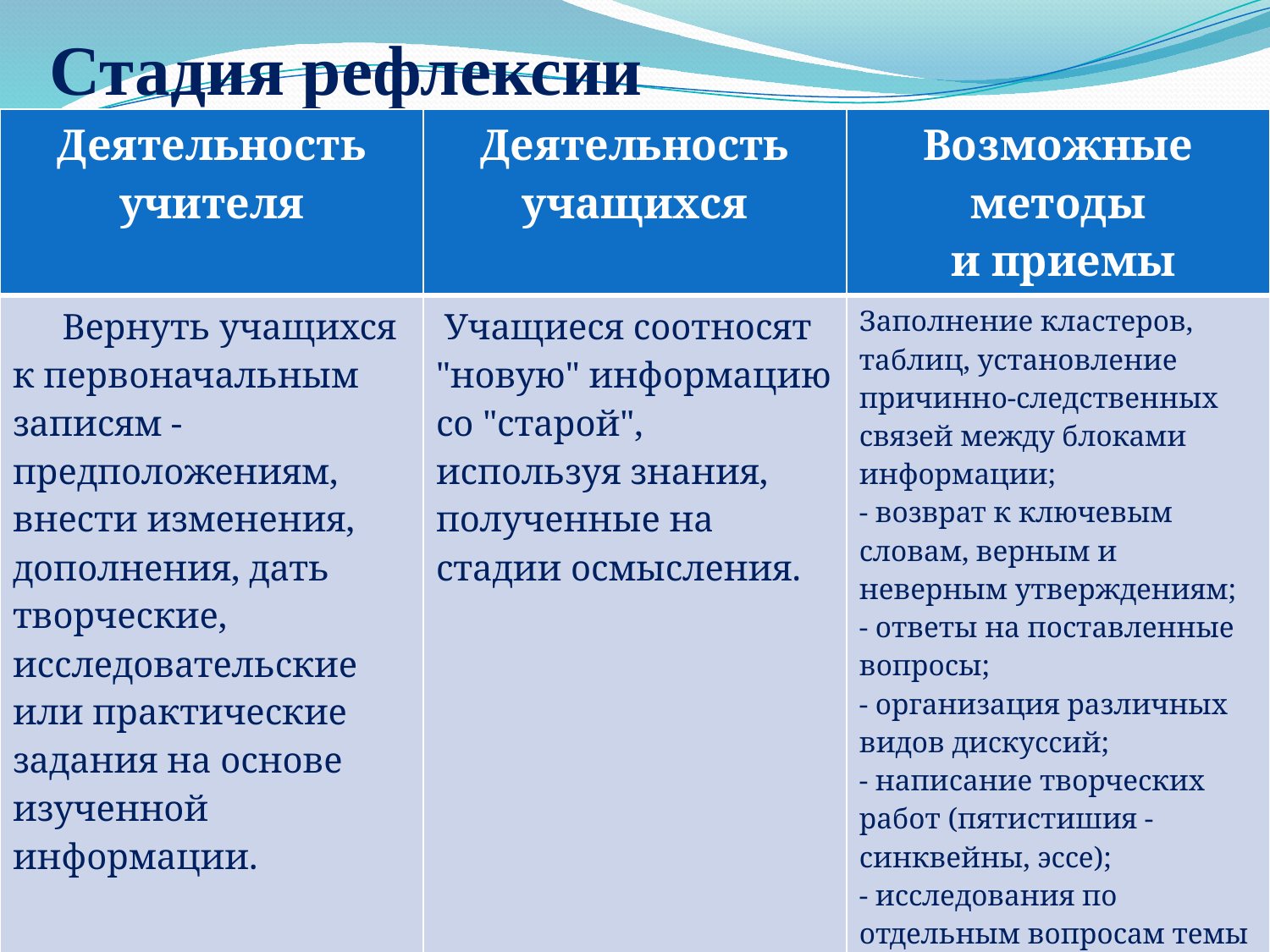

# Стадия рефлексии
| Деятельность учителя | Деятельность учащихся | Возможные методы и приемы |
| --- | --- | --- |
| Вернуть учащихся к первоначальным записям - предположениям, внести изменения, дополнения, дать творческие, исследовательские или практические задания на основе изученной информации. | Учащиеся соотносят "новую" информацию со "старой", используя знания, полученные на стадии осмысления. | Заполнение кластеров, таблиц, установление причинно-следственных связей между блоками информации; - возврат к ключевым словам, верным и неверным утверждениям; - ответы на поставленные вопросы; - организация различных видов дискуссий; - написание творческих работ (пятистишия - синквейны, эссе); - исследования по отдельным вопросам темы и т.д. |